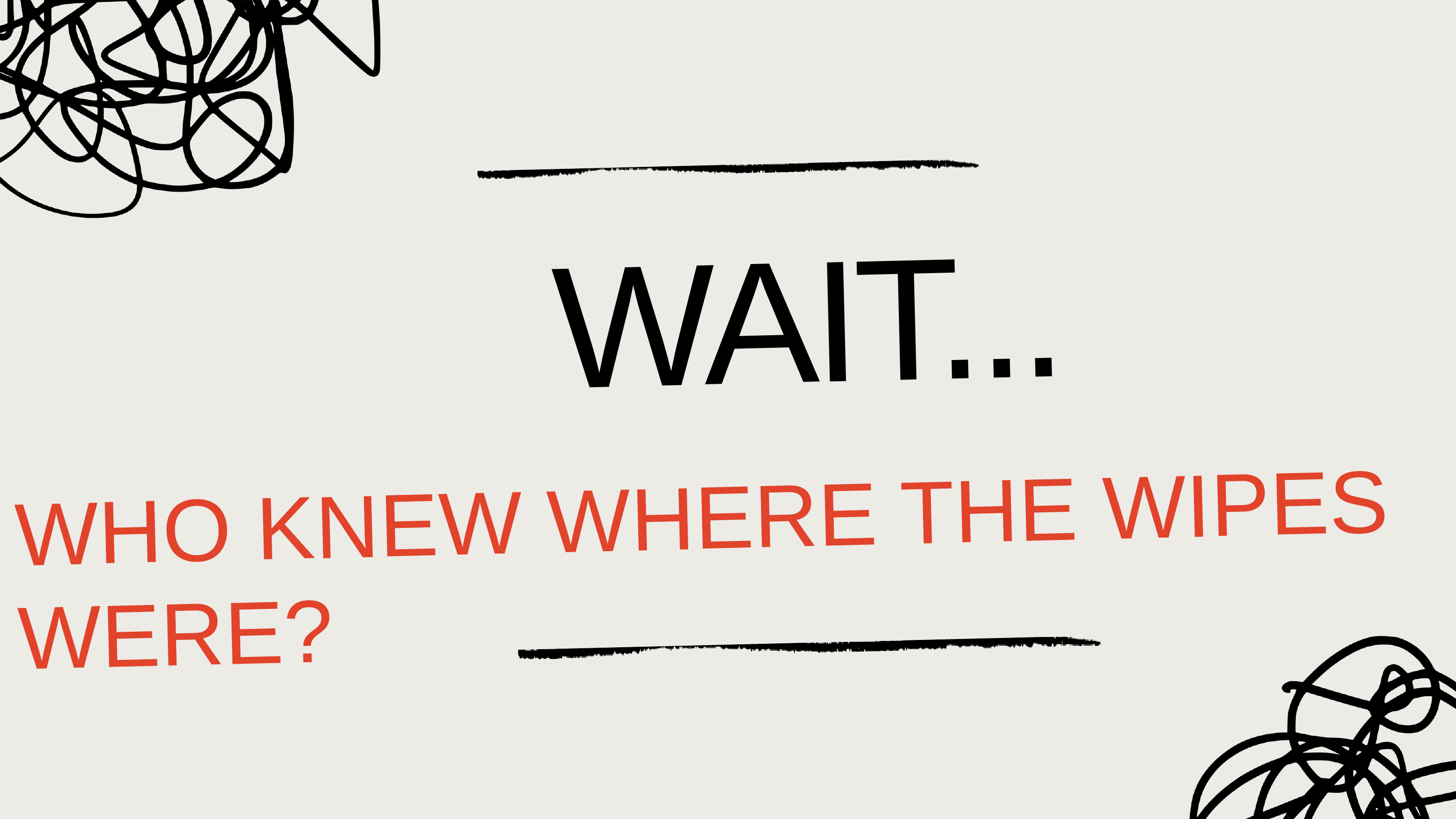

WAIT...
WHO KNEW WHERE THE WIPES WERE?